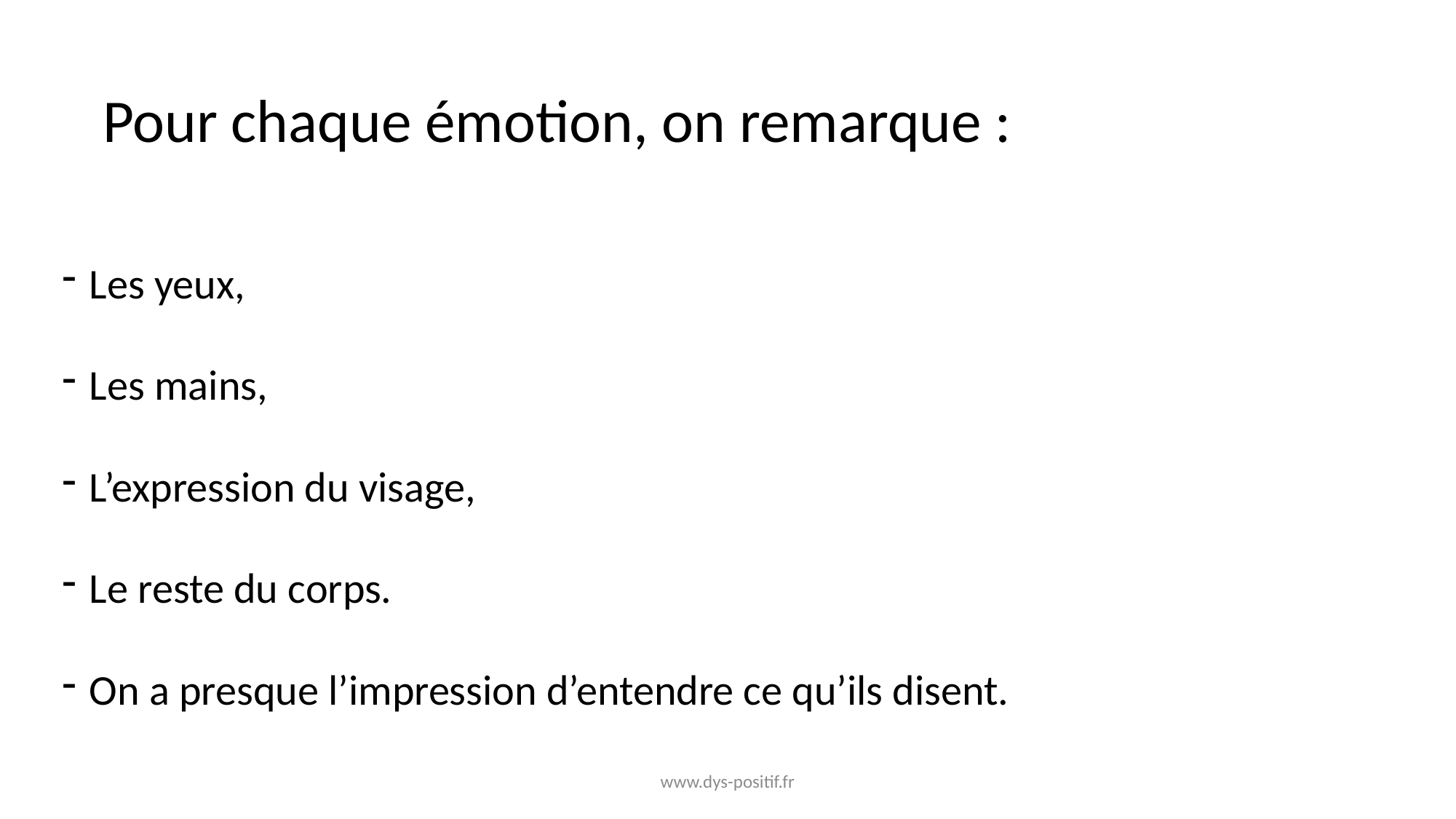

# Pour chaque émotion, on remarque :
Les yeux,
Les mains,
L’expression du visage,
Le reste du corps.
On a presque l’impression d’entendre ce qu’ils disent.

www.dys-positif.fr